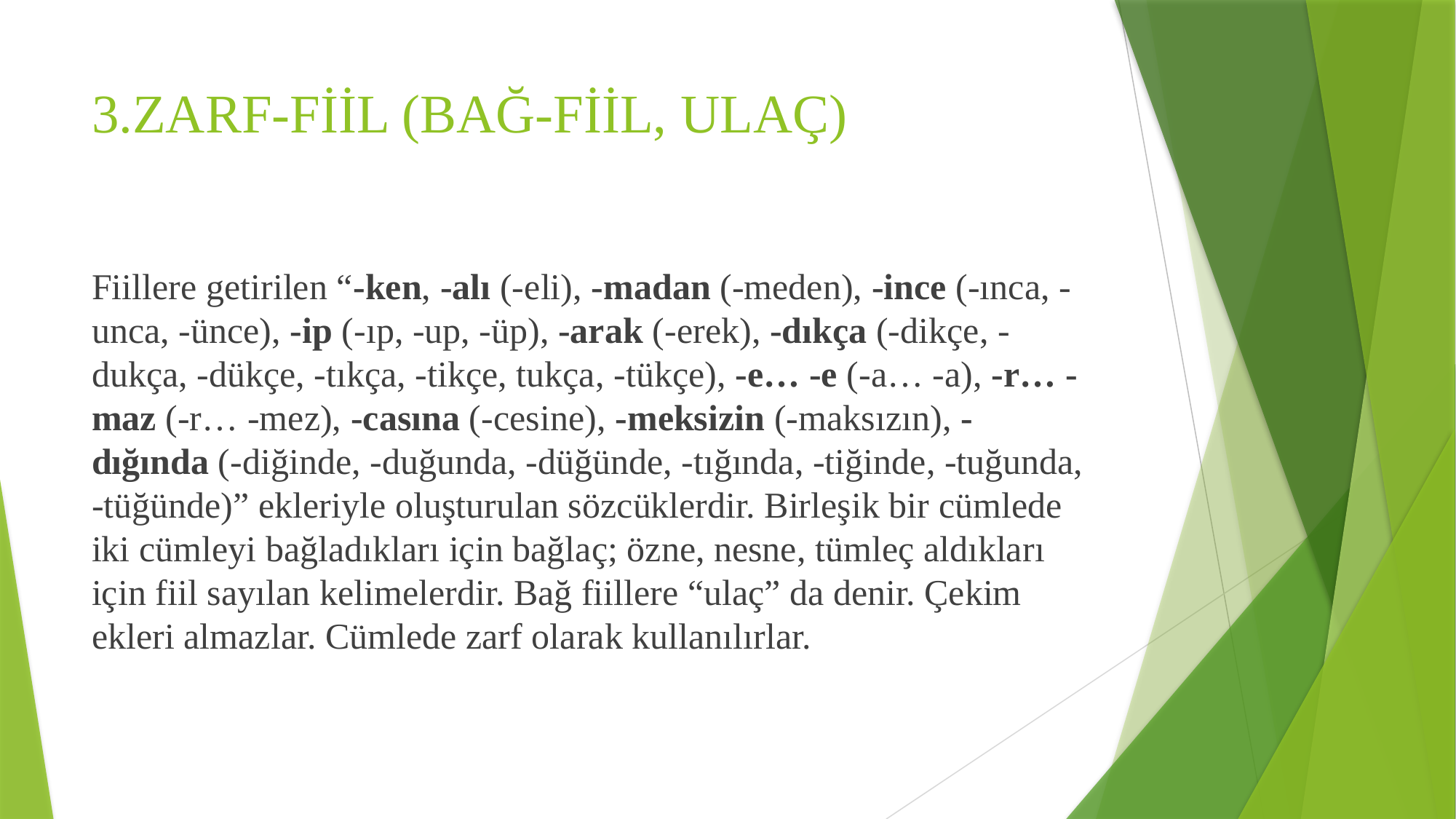

# 3.ZARF-FİİL (BAĞ-FİİL, ULAÇ)
Fiillere getirilen “-ken, -alı (-eli), -madan (-meden), -ince (-ınca, -unca, -ünce), -ip (-ıp, -up, -üp), -arak (-erek), -dıkça (-dikçe, -dukça, -dükçe, -tıkça, -tikçe, tukça, -tükçe), -e… -e (-a… -a), -r… -maz (-r… -mez), -casına (-cesine), -meksizin (-maksızın), -dığında (-diğinde, -duğunda, -düğünde, -tığında, -tiğinde, -tuğunda, -tüğünde)” ekleriyle oluşturulan sözcüklerdir. Birleşik bir cümlede iki cümleyi bağladıkları için bağlaç; özne, nesne, tümleç aldıkları için fiil sayılan kelimelerdir. Bağ fiillere “ulaç” da denir. Çekim ekleri almazlar. Cümlede zarf olarak kullanılırlar.